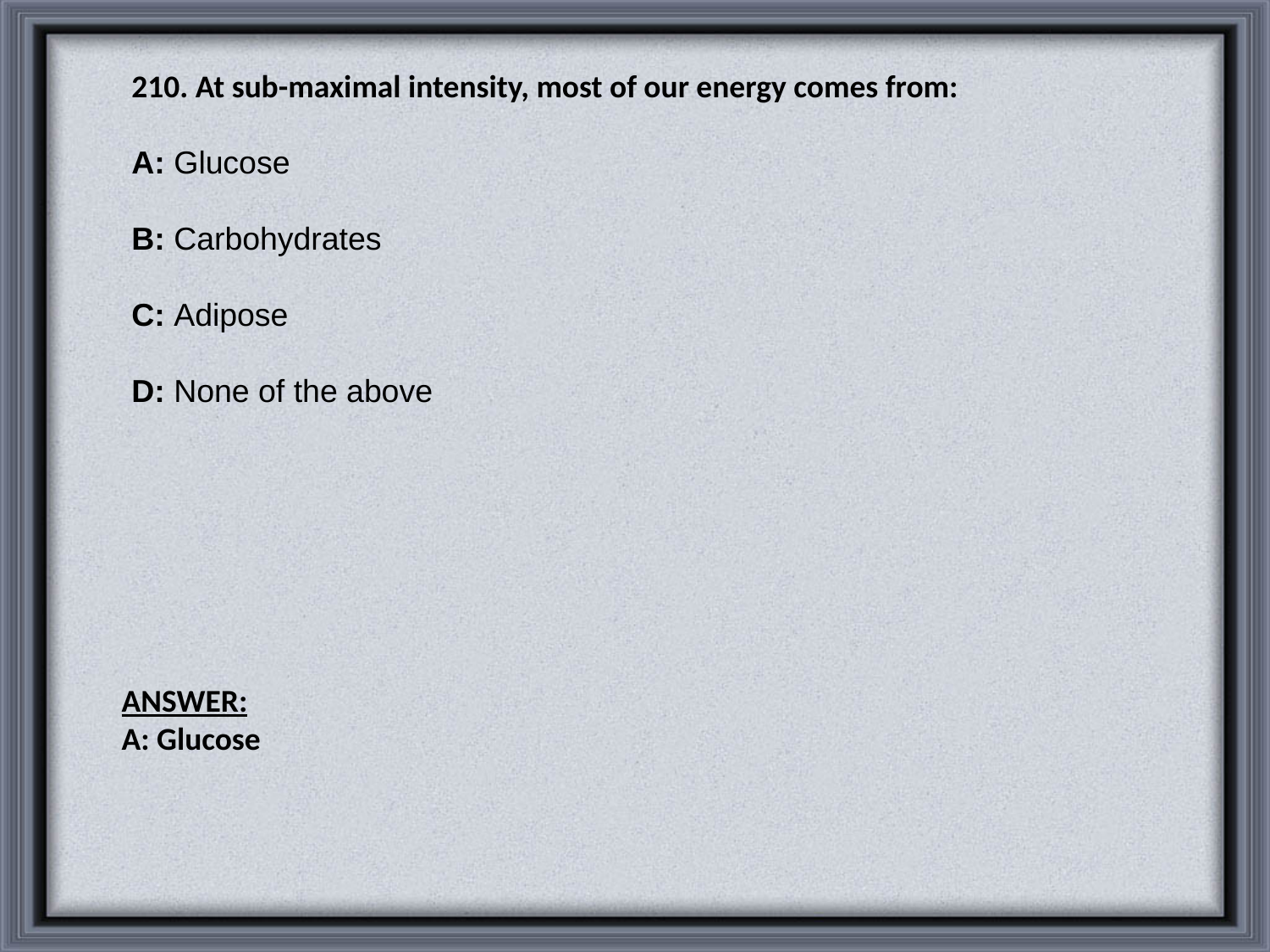

210. At sub-maximal intensity, most of our energy comes from:

A: Glucose

B: Carbohydrates

C: Adipose

D: None of the above

ANSWER:
A: Glucose